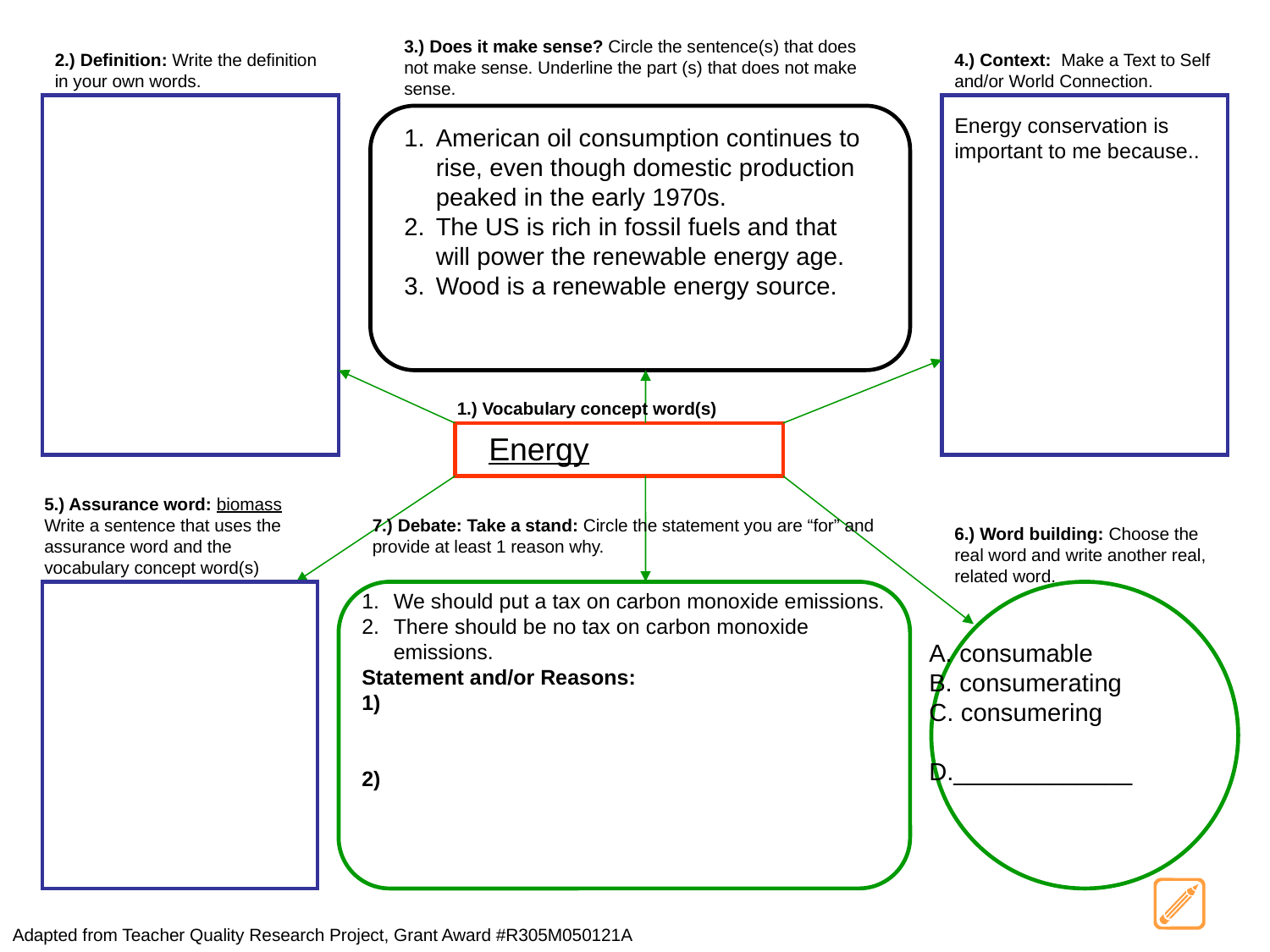

3.) Does it make sense? Circle the sentence(s) that does not make sense. Underline the part (s) that does not make sense.
2.) Definition: Write the definition in your own words.
4.) Context:  Make a Text to Self and/or World Connection.

Energy conservation is important to me because..
American oil consumption continues to rise, even though domestic production peaked in the early 1970s.
The US is rich in fossil fuels and that will power the renewable energy age.
Wood is a renewable energy source.

1.) Vocabulary concept word(s)

Energy

5.) Assurance word: biomass Write a sentence that uses the assurance word and the vocabulary concept word(s)
7.) Debate: Take a stand: Circle the statement you are “for” and provide at least 1 reason why.
6.) Word building: Choose the real word and write another real, related word.

We should put a tax on carbon monoxide emissions.
There should be no tax on carbon monoxide emissions.
Statement and/or Reasons:
1)

2)

A. consumable
B. consumerating
C. consumering

D._____________
Adapted from Teacher Quality Research Project, Grant Award #R305M050121A